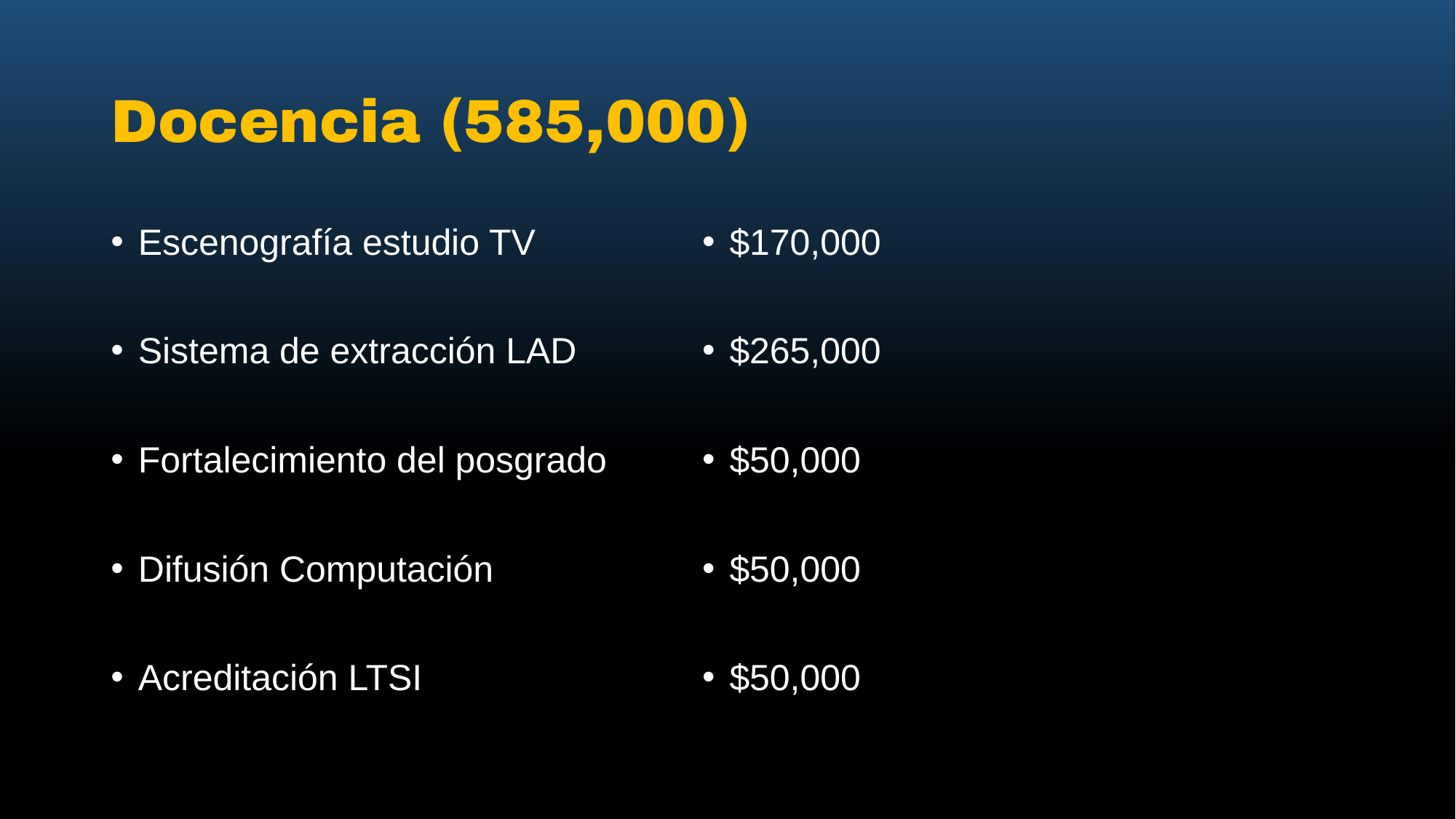

# Docencia (585,000)
$170,000

$265,000

$50,000

$50,000

$50,000
Escenografía estudio TV

Sistema de extracción LAD

Fortalecimiento del posgrado

Difusión Computación

Acreditación LTSI